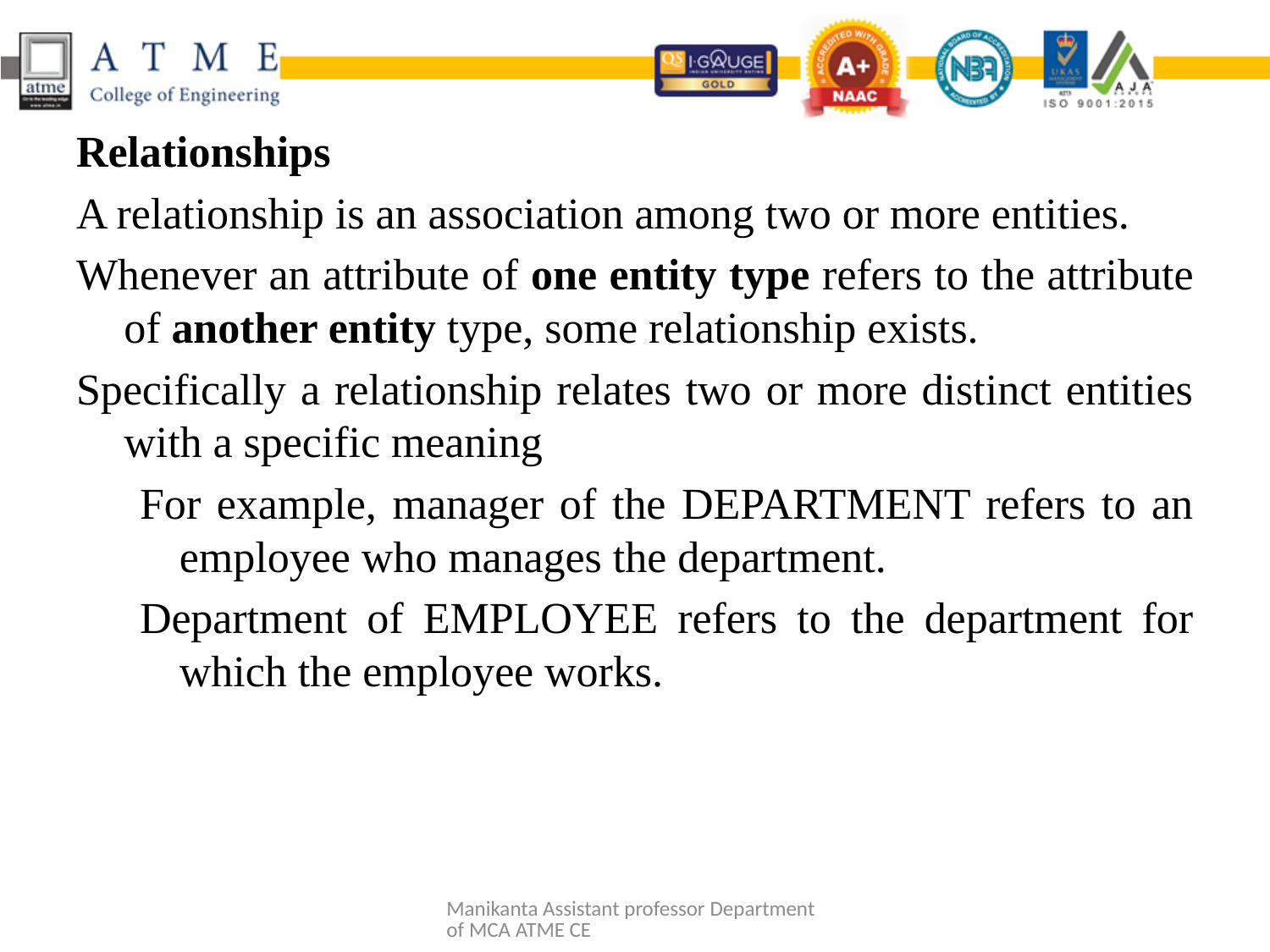

Relationships
A relationship is an association among two or more entities.
Whenever an attribute of one entity type refers to the attribute of another entity type, some relationship exists.
Specifically a relationship relates two or more distinct entities with a specific meaning
For example, manager of the DEPARTMENT refers to an employee who manages the department.
Department of EMPLOYEE refers to the department for which the employee works.

Manikanta Assistant professor Department of MCA ATME CE